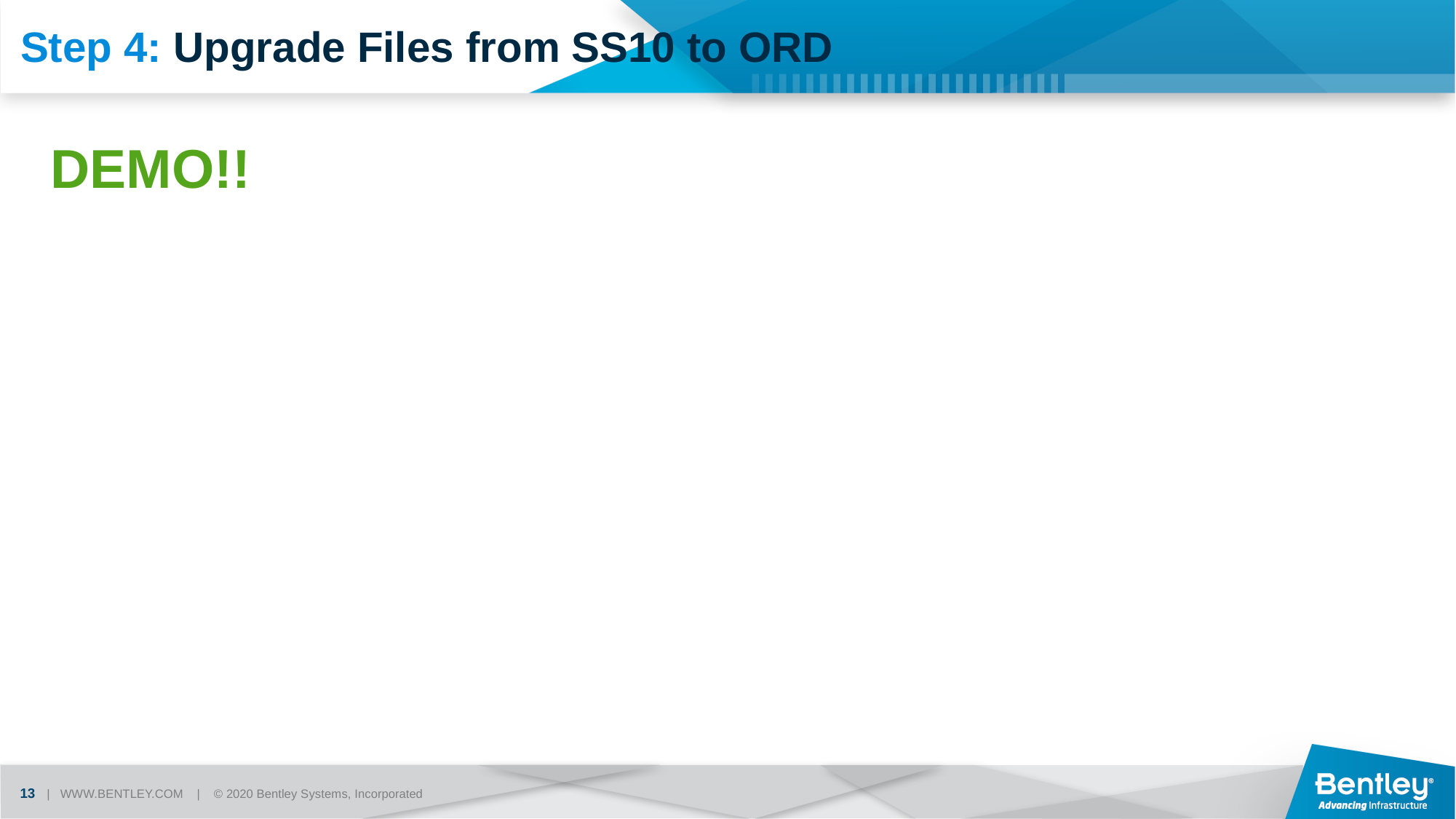

Step 4: Upgrade Files from SS10 to ORD
DEMO!!